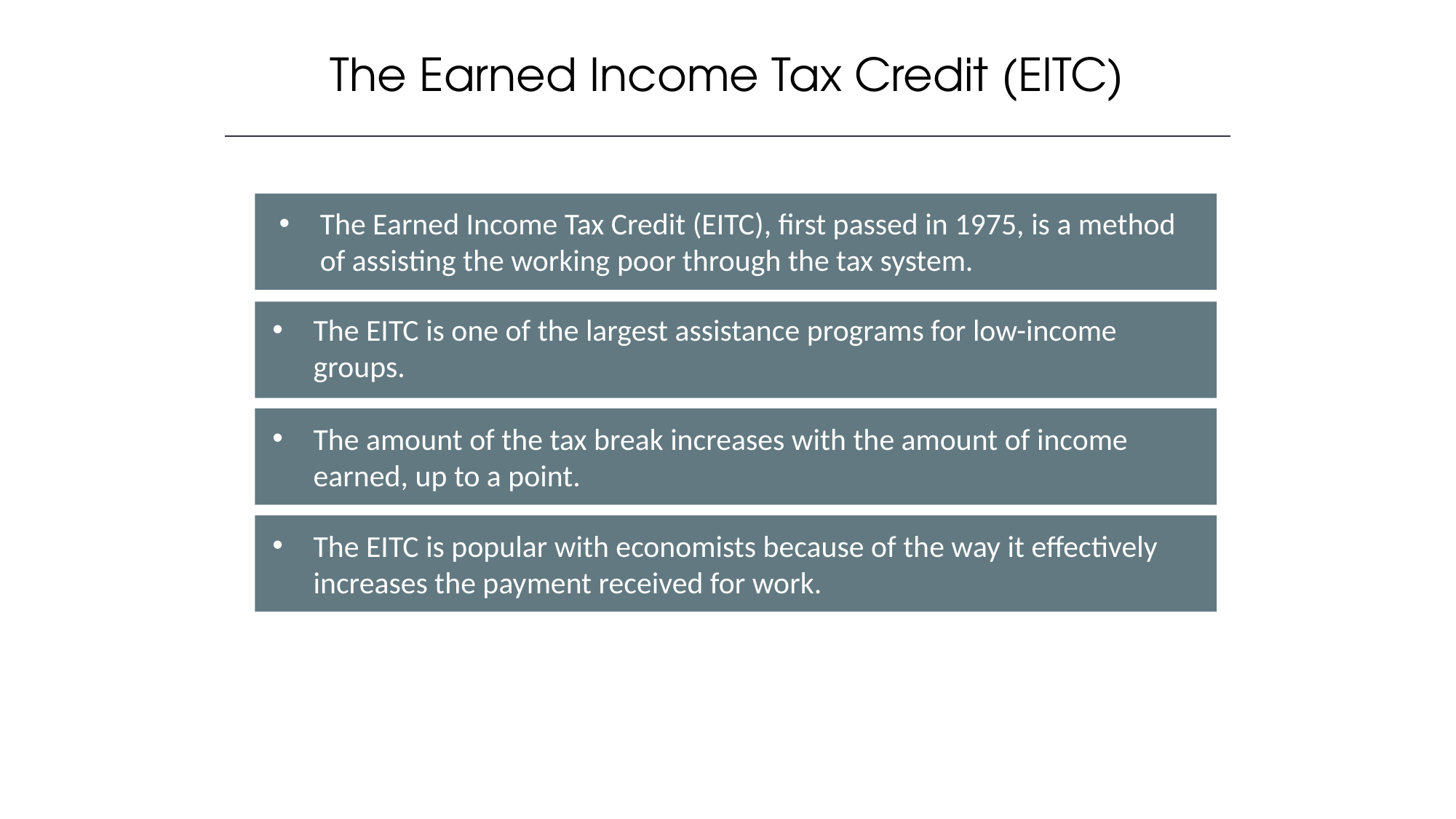

The Earned Income Tax Credit (EITC)

The Earned Income Tax Credit (EITC), first passed in 1975, is a method of assisting the working poor through the tax system.

The EITC is one of the largest assistance programs for low-income groups.

The amount of the tax break increases with the amount of income earned, up to a point.

The EITC is popular with economists because of the way it effectively increases the payment received for work.